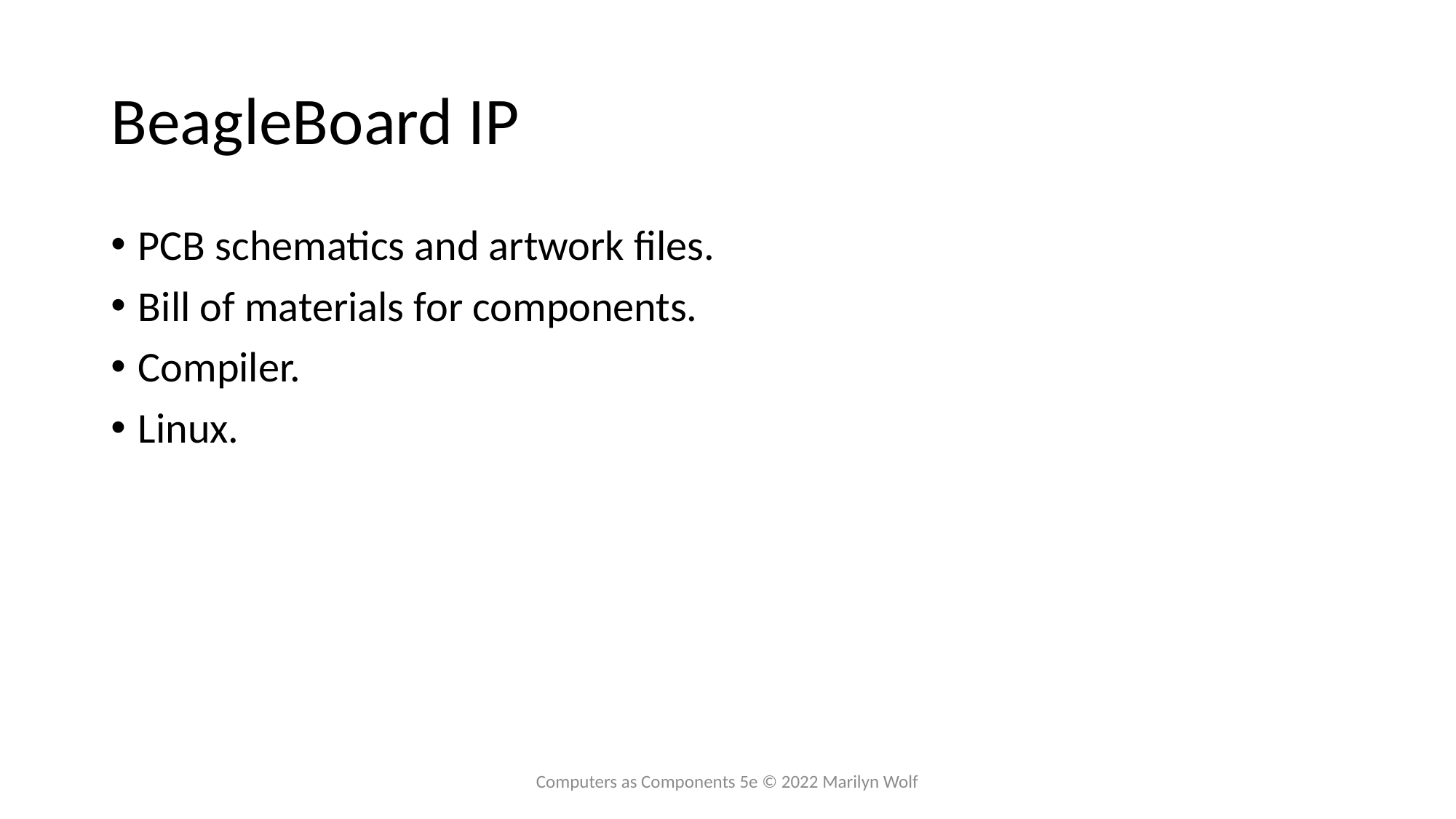

# BeagleBoard IP
PCB schematics and artwork files.
Bill of materials for components.
Compiler.
Linux.
Computers as Components 5e © 2022 Marilyn Wolf